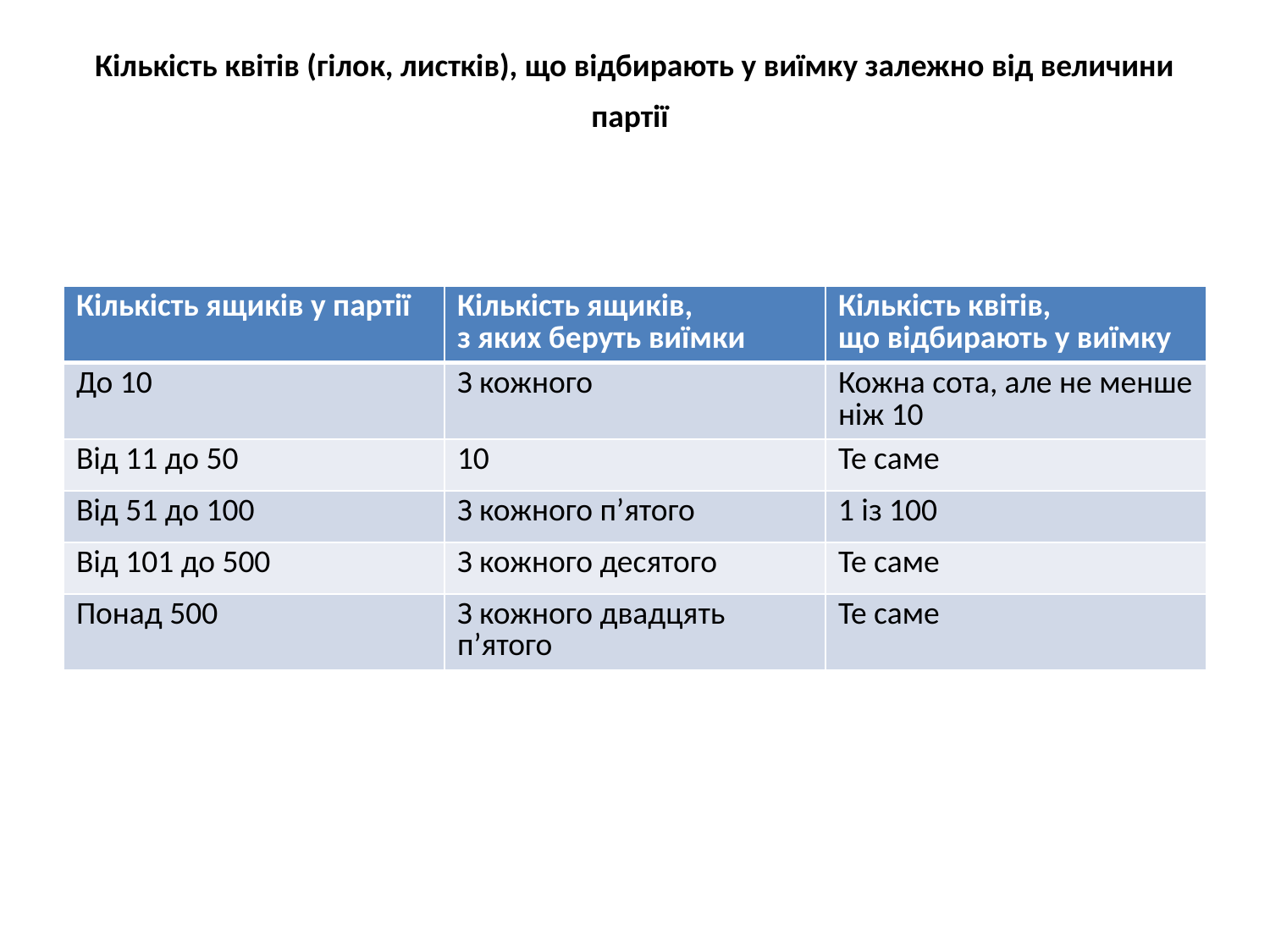

# Кількість квітів (гілок, листків), що відбирають у виїмку залежно від величини партії
| Кількість ящиків у партії | Кількість ящиків, з яких беруть виїмки | Кількість квітів, що відбирають у виїмку |
| --- | --- | --- |
| До 10 | З кожного | Кожна сота, але не менше ніж 10 |
| Від 11 до 50 | 10 | Те саме |
| Від 51 до 100 | З кожного п’ятого | 1 із 100 |
| Від 101 до 500 | З кожного десятого | Те саме |
| Понад 500 | З кожного двадцять п’ятого | Те саме |